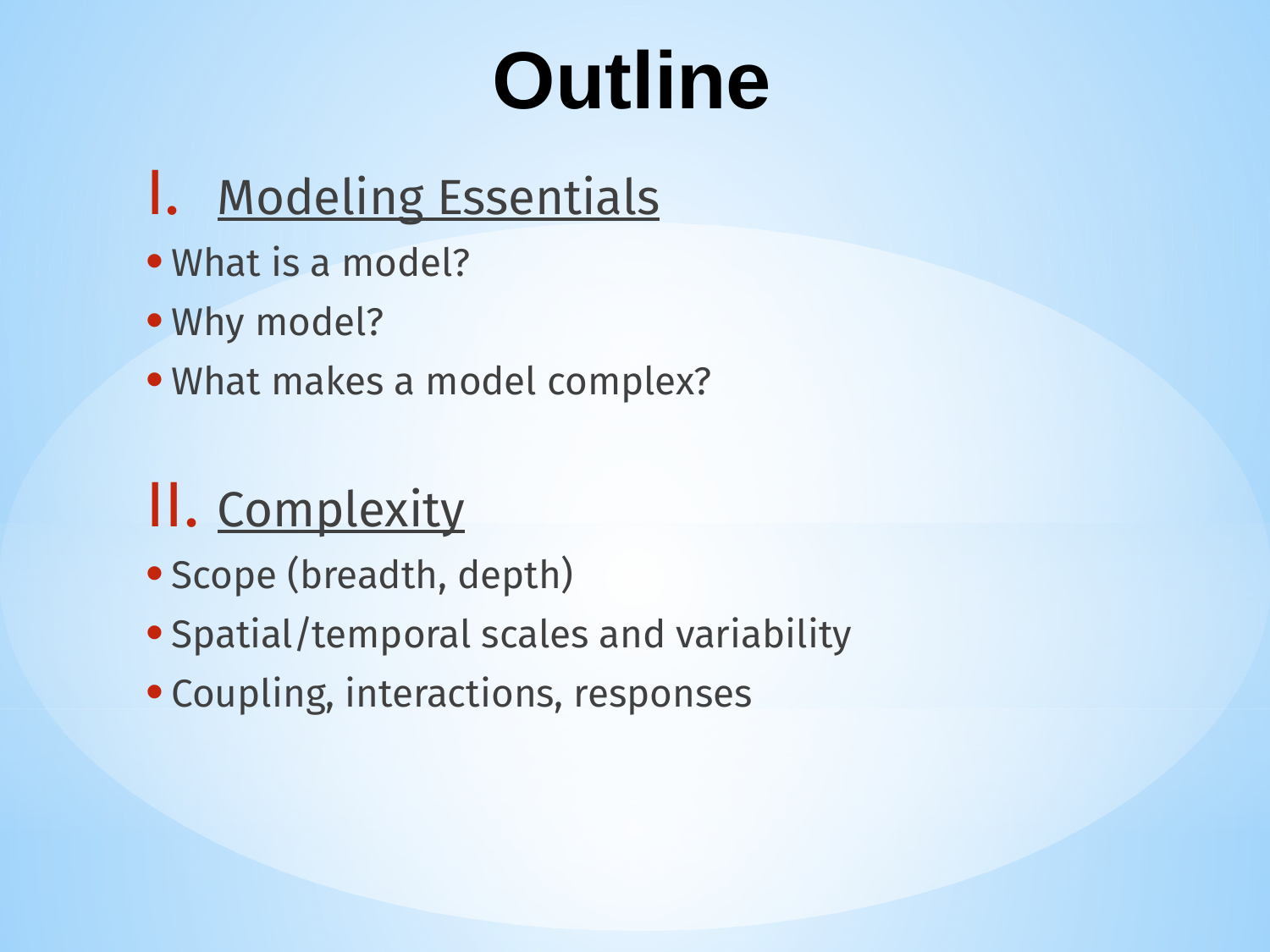

# Outline
Modeling Essentials
What is a model?
Why model?
What makes a model complex?

Complexity
Scope (breadth, depth)
Spatial/temporal scales and variability
Coupling, interactions, responses